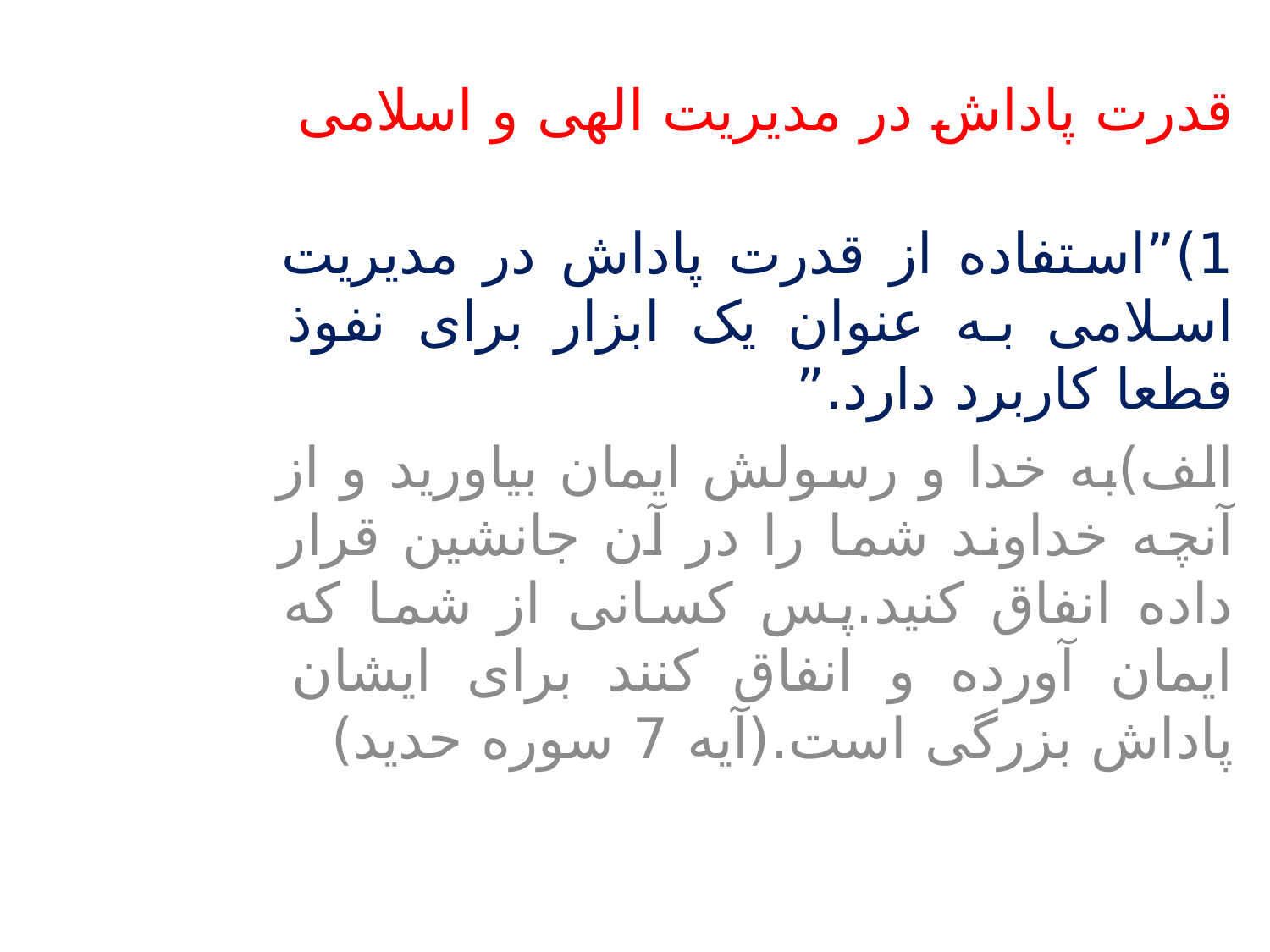

# قدرت پاداش در مدیریت الهی و اسلامی
1)”استفاده از قدرت پاداش در مدیریت اسلامی به عنوان یک ابزار برای نفوذ قطعا کاربرد دارد.”
الف)به خدا و رسولش ایمان بیاورید و از آنچه خداوند شما را در آن جانشین قرار داده انفاق کنید.پس کسانی از شما که ایمان آورده و انفاق کنند برای ایشان پاداش بزرگی است.(آیه 7 سوره حدید)